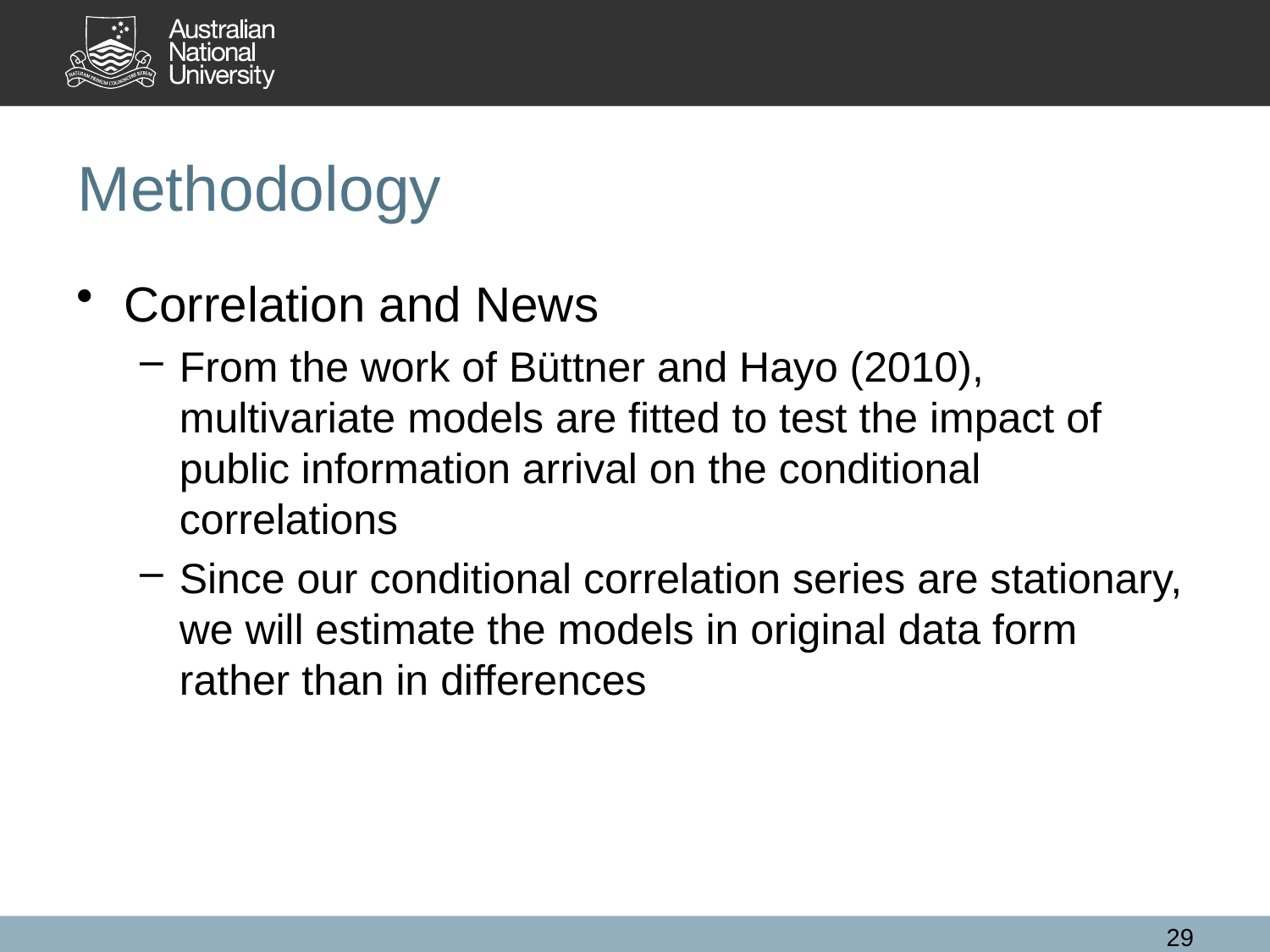

Methodology
Correlation and News
From the work of Büttner and Hayo (2010), multivariate models are fitted to test the impact of public information arrival on the conditional correlations
Since our conditional correlation series are stationary, we will estimate the models in original data form rather than in differences

29